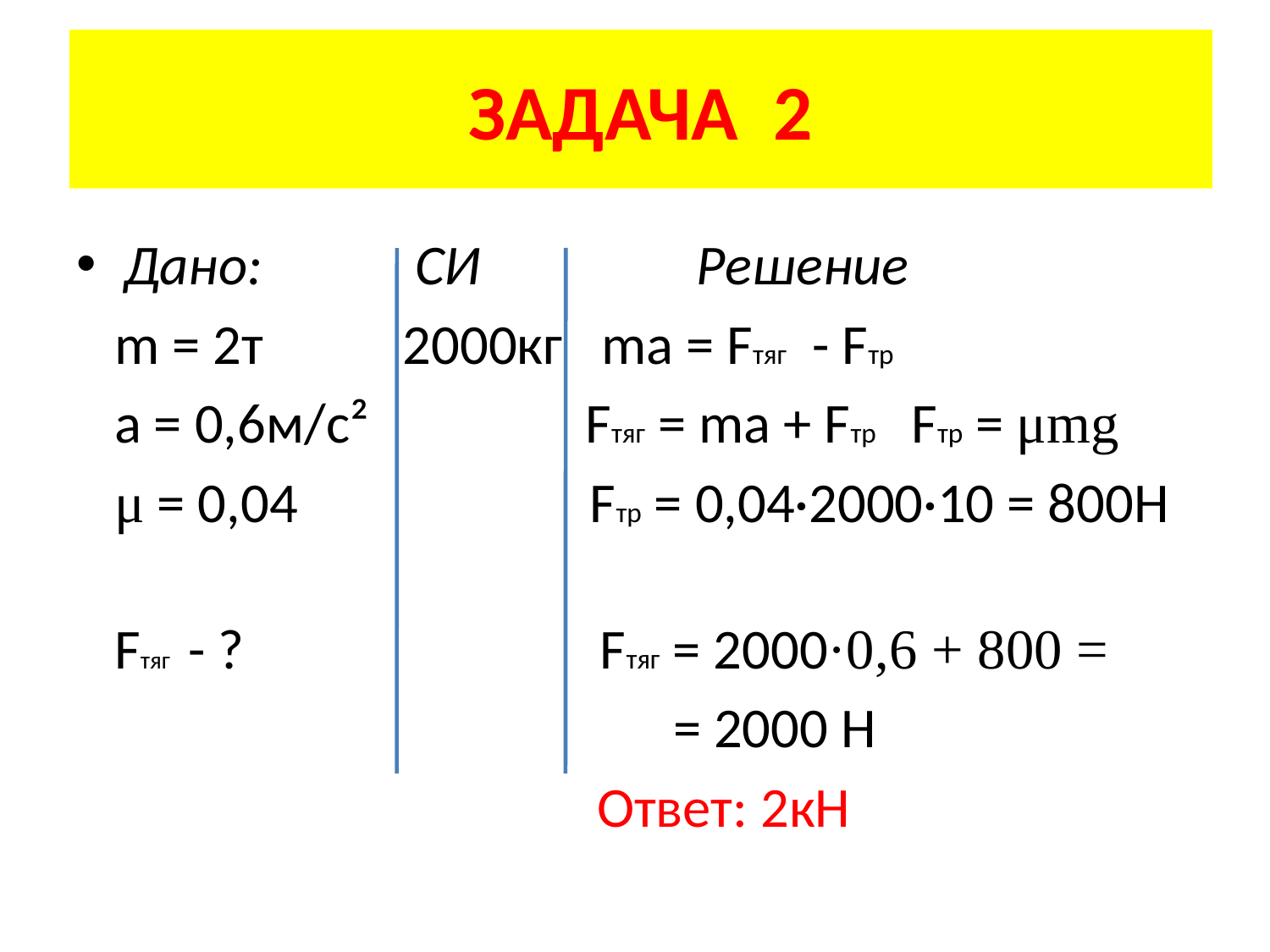

# ЗАДАЧА  2
Дано:            СИ                 Решение
   m = 2т           2000кг   ma = Fтяг  - Fтр
   a = 0,6м/с²                 Fтяг = ma + Fтр    Fтр = μmg
   μ = 0,04                       Fтр = 0,04·2000·10 = 800Н
   Fтяг  - ?                            Fтяг = 2000·0,6 + 800 =
                                               = 2000 Н
                                         Ответ: 2кН